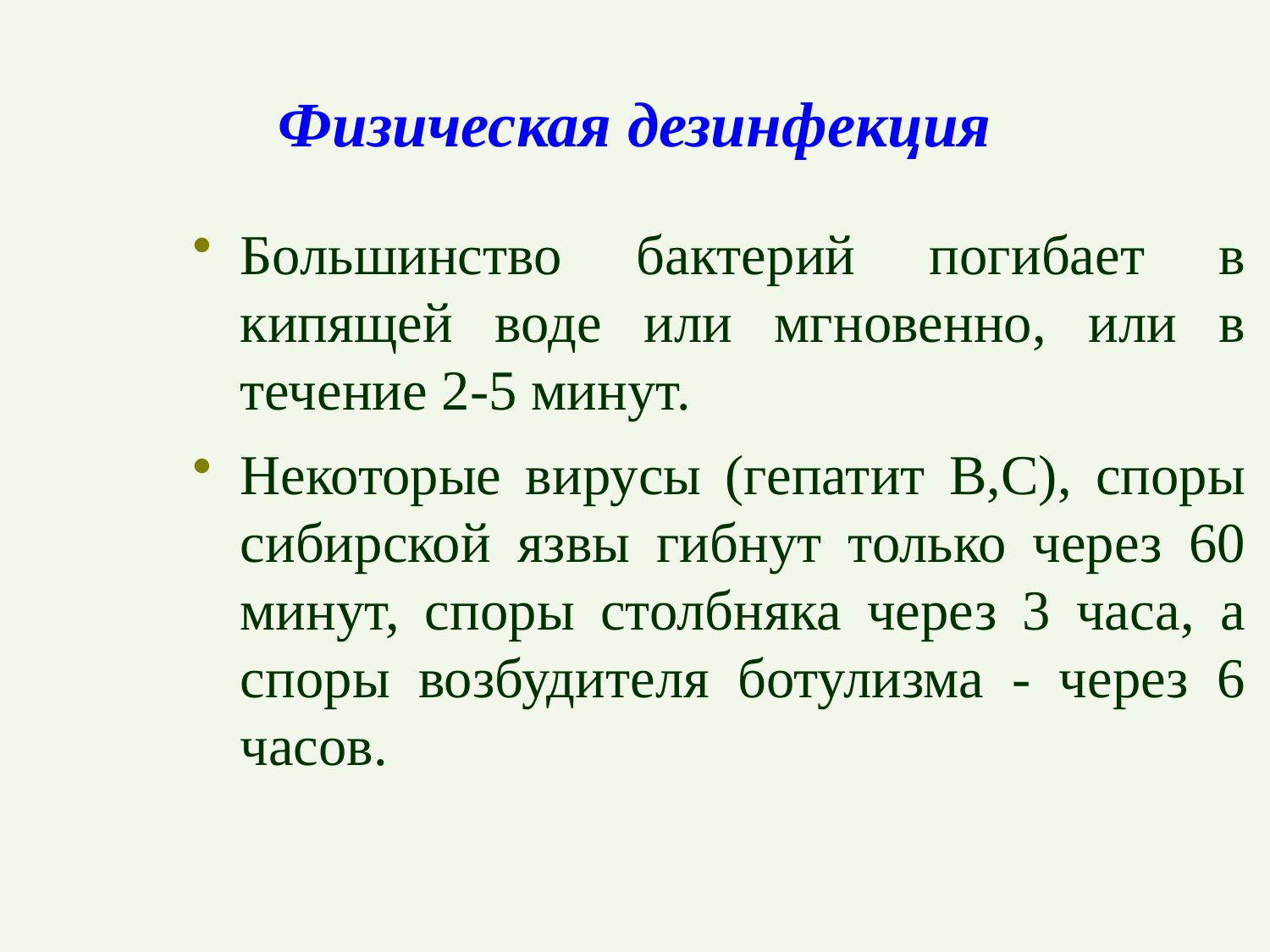

# Физическая дезинфекция
Большинство бактерий погибает в кипящей воде или мгновенно, или в течение 2-5 минут.
Некоторые вирусы (гепатит В,С), споры сибирской язвы гибнут только через 60 минут, споры столбняка через 3 часа, а споры возбудителя ботулизма - через 6 часов.